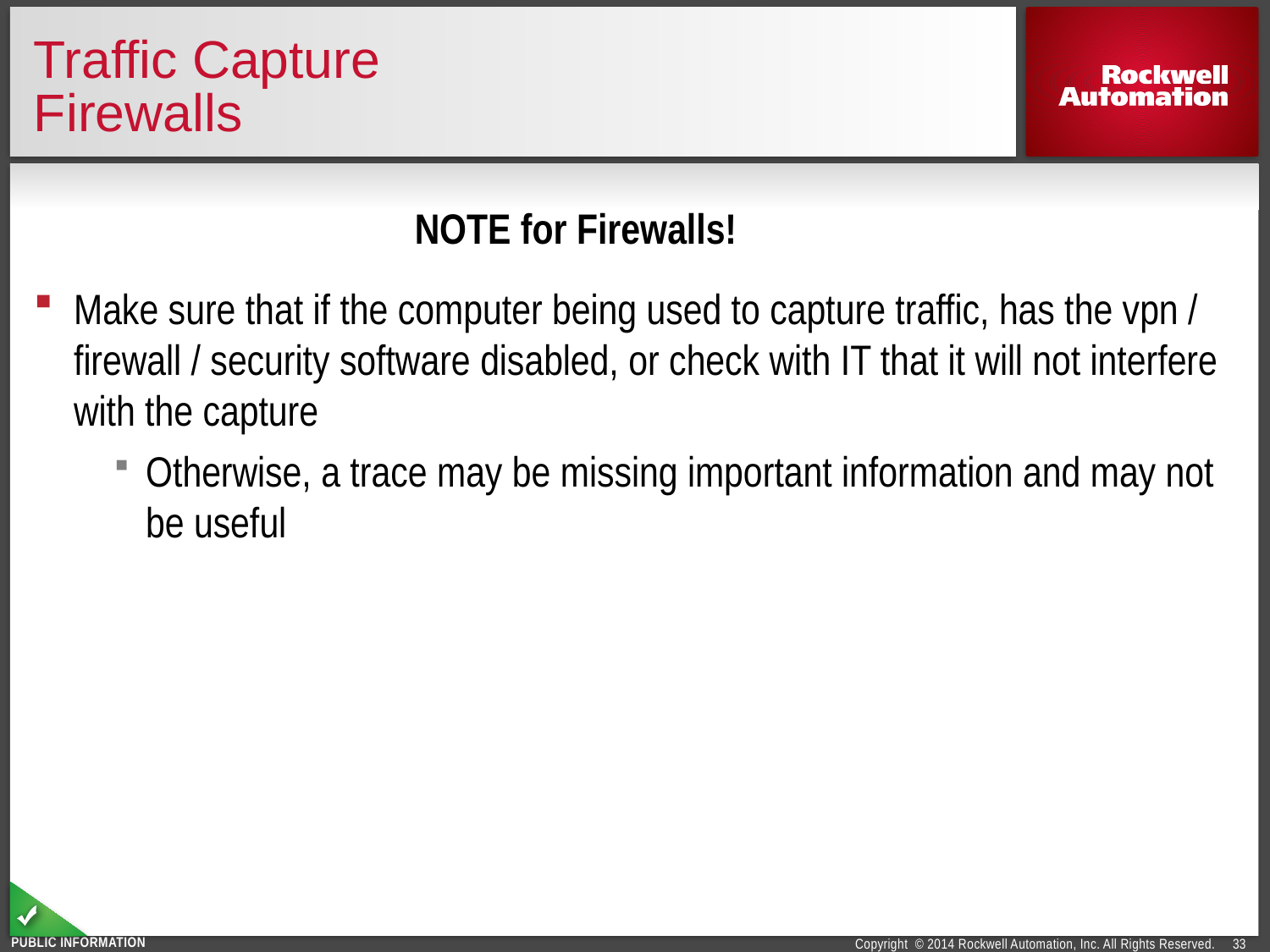

# Traffic Capture Firewalls
NOTE for Firewalls!

Make sure that if the computer being used to capture traffic, has the vpn / firewall / security software disabled, or check with IT that it will not interfere with the capture
Otherwise, a trace may be missing important information and may not be useful
33